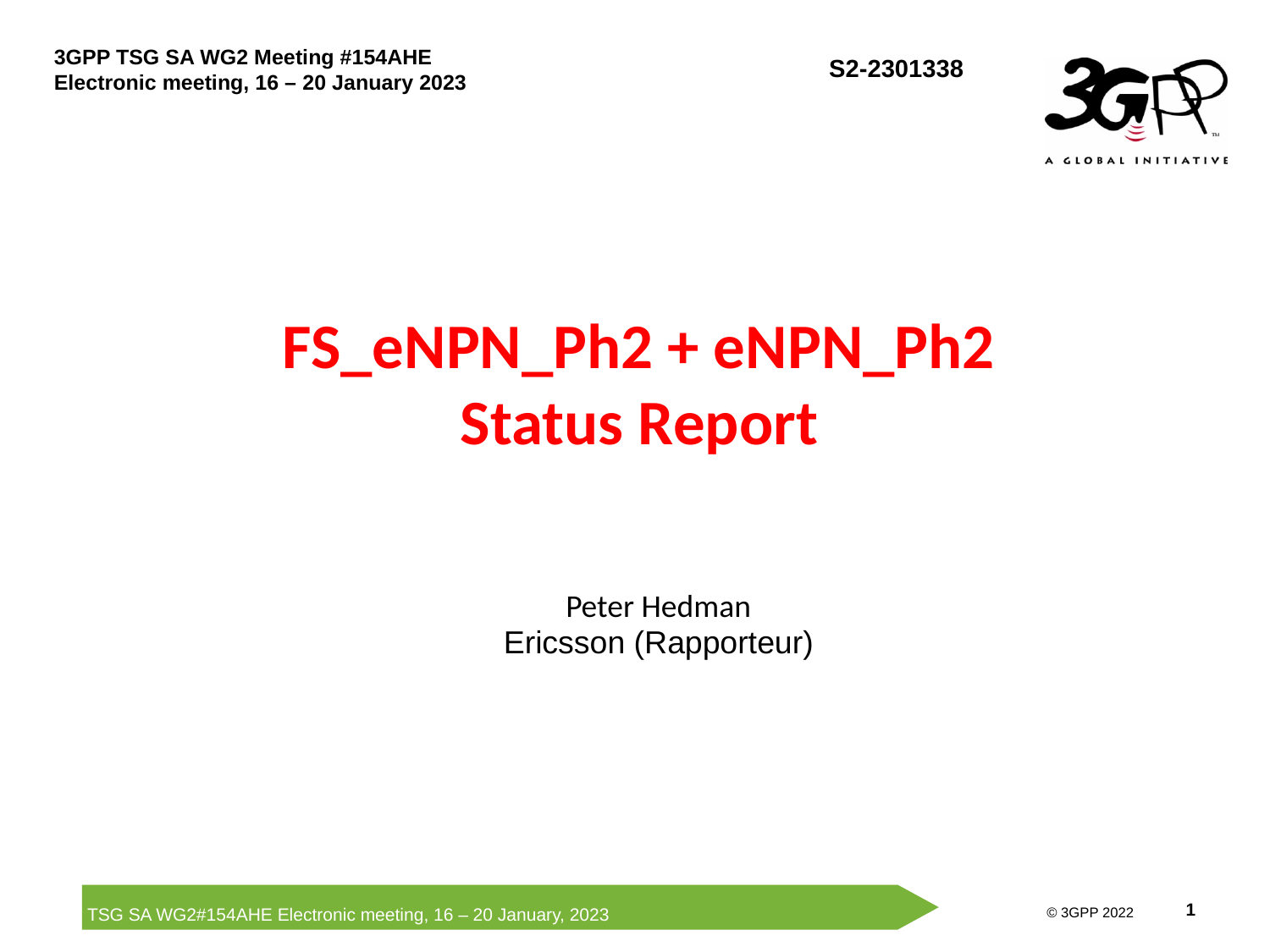

# FS_eNPN_Ph2 + eNPN_Ph2 Status Report
Peter Hedman
Ericsson (Rapporteur)